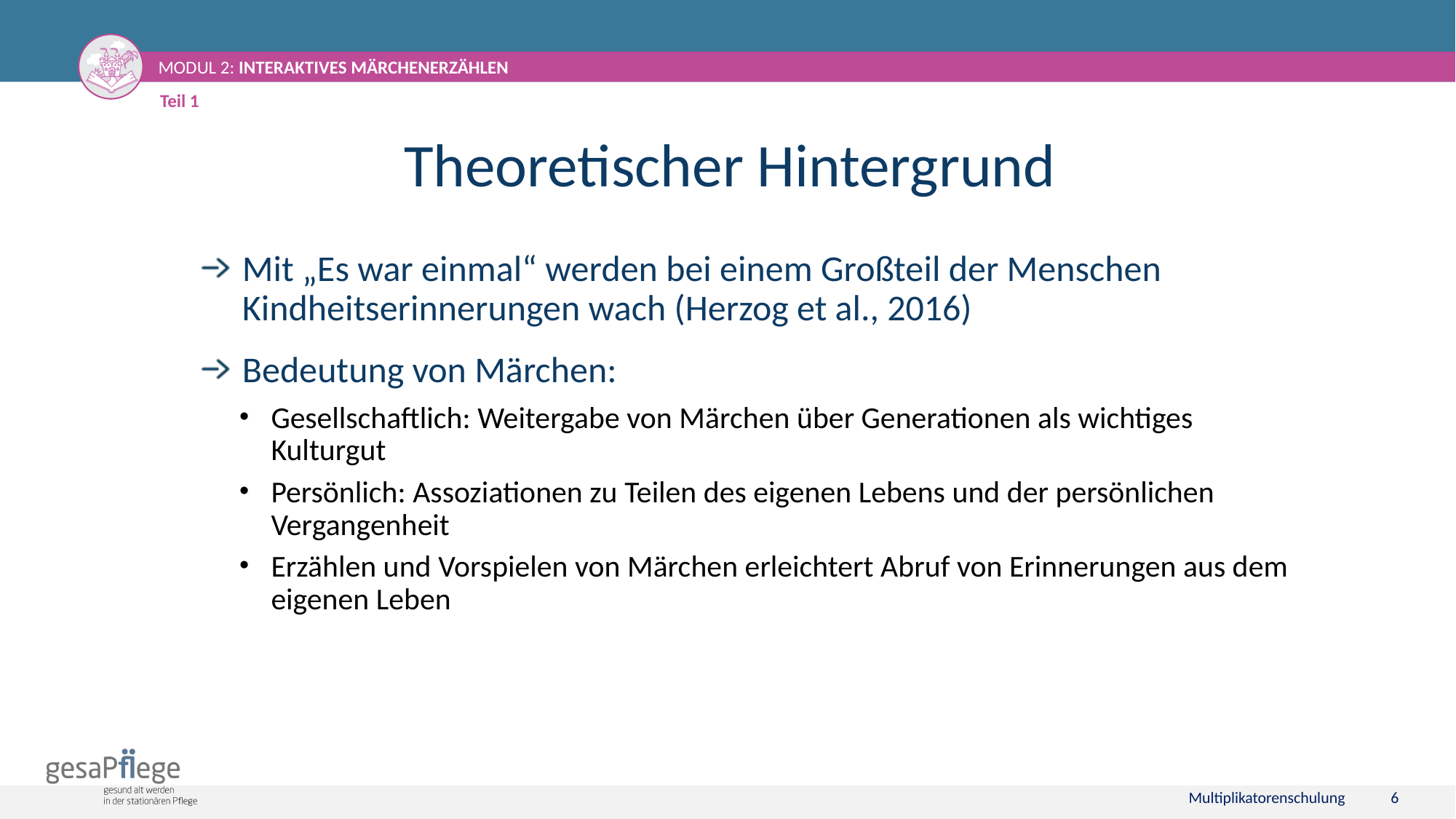

Teil 1
# Theoretischer Hintergrund
Mit „Es war einmal“ werden bei einem Großteil der Menschen Kindheitserinnerungen wach (Herzog et al., 2016)
Bedeutung von Märchen:
Gesellschaftlich: Weitergabe von Märchen über Generationen als wichtiges Kulturgut
Persönlich: Assoziationen zu Teilen des eigenen Lebens und der persönlichen Vergangenheit
Erzählen und Vorspielen von Märchen erleichtert Abruf von Erinnerungen aus dem eigenen Leben
Multiplikatorenschulung
6